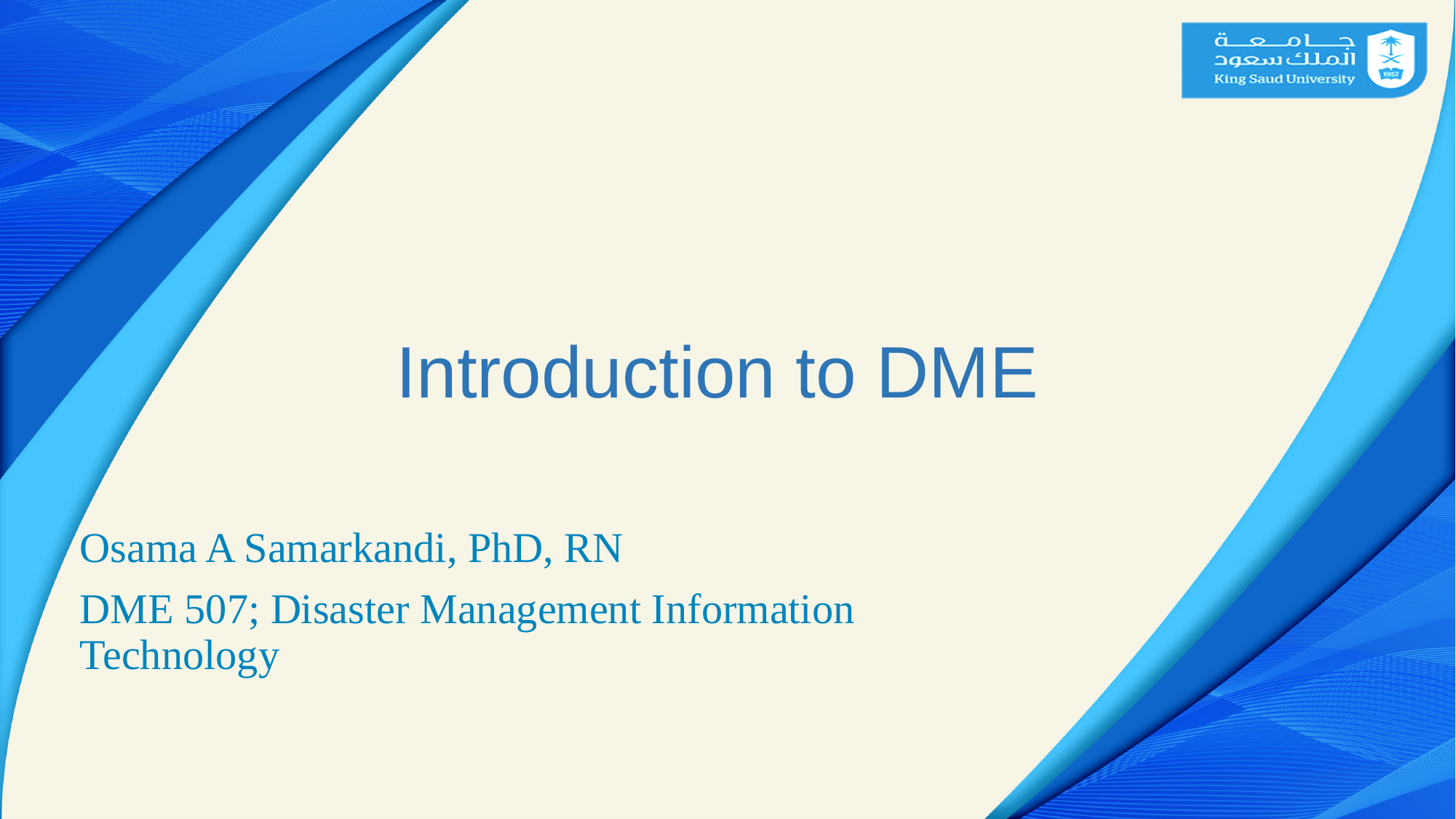

# Introduction to DME
Osama A Samarkandi, PhD, RN
DME 507; Disaster Management Information Technology